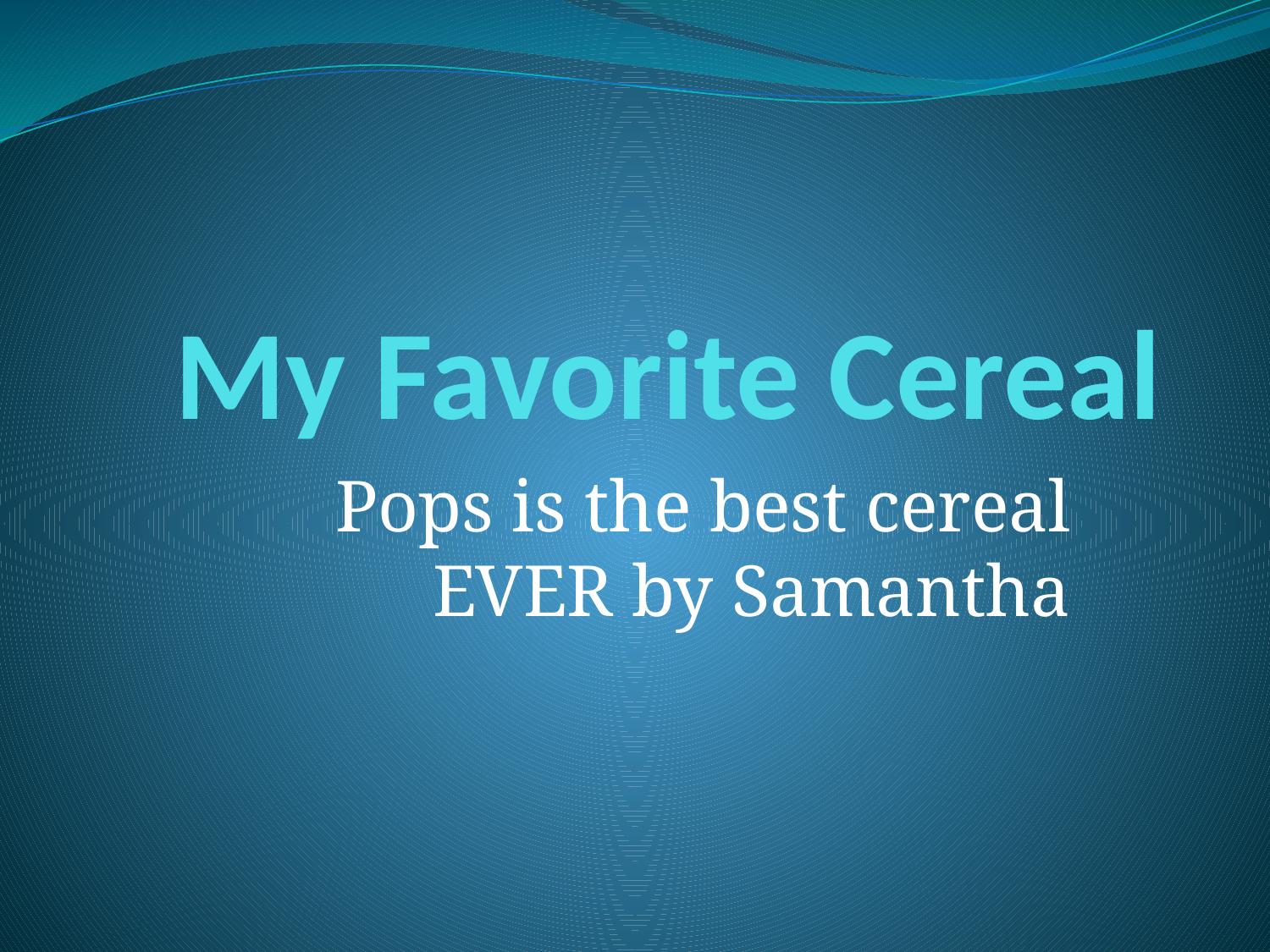

# My Favorite Cereal
Pops is the best cereal EVER by Samantha